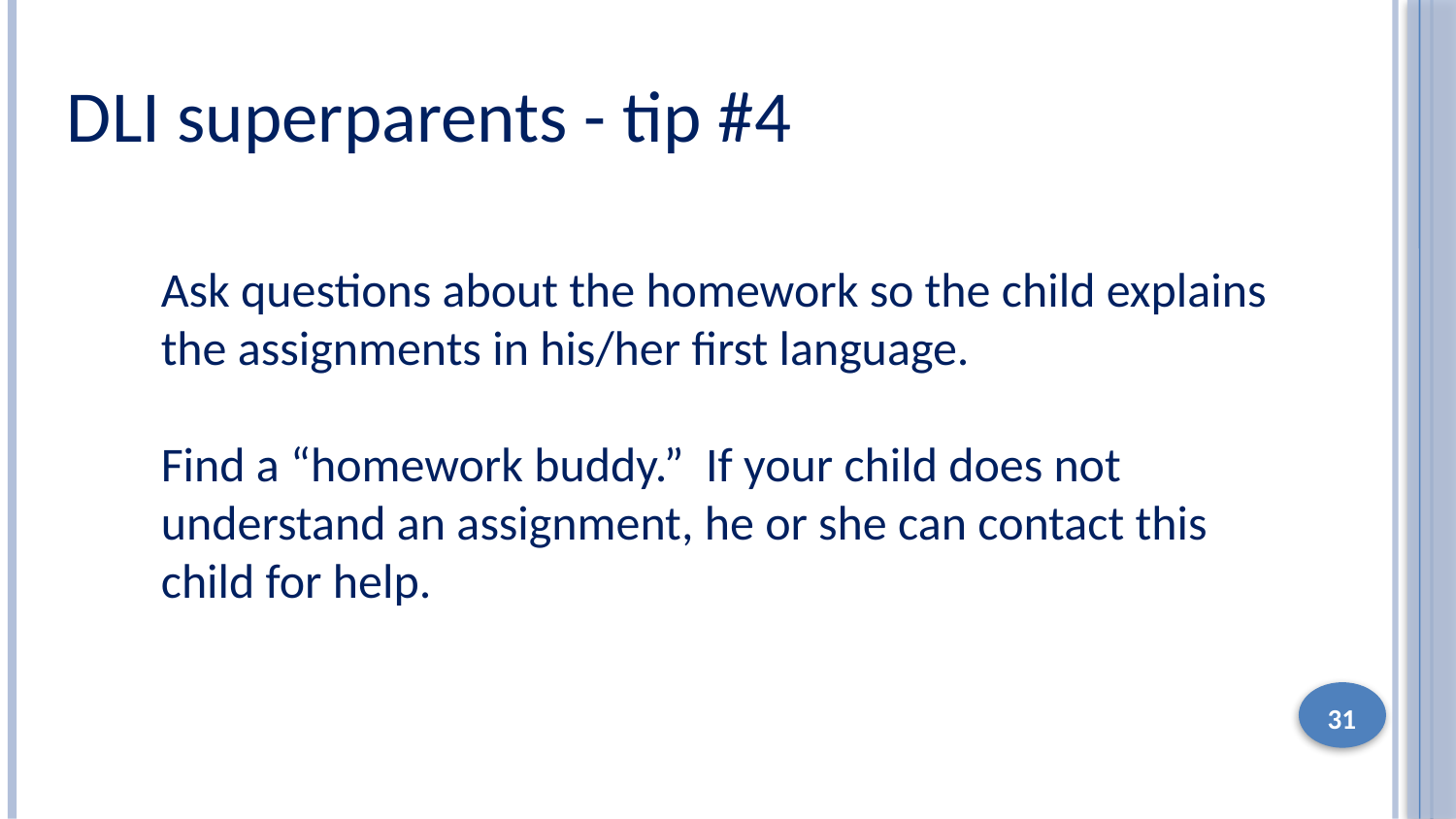

DLI superparents - tip #4
Ask questions about the homework so the child explains the assignments in his/her first language.

Find a “homework buddy.”  If your child does not understand an assignment, he or she can contact this child for help.

31